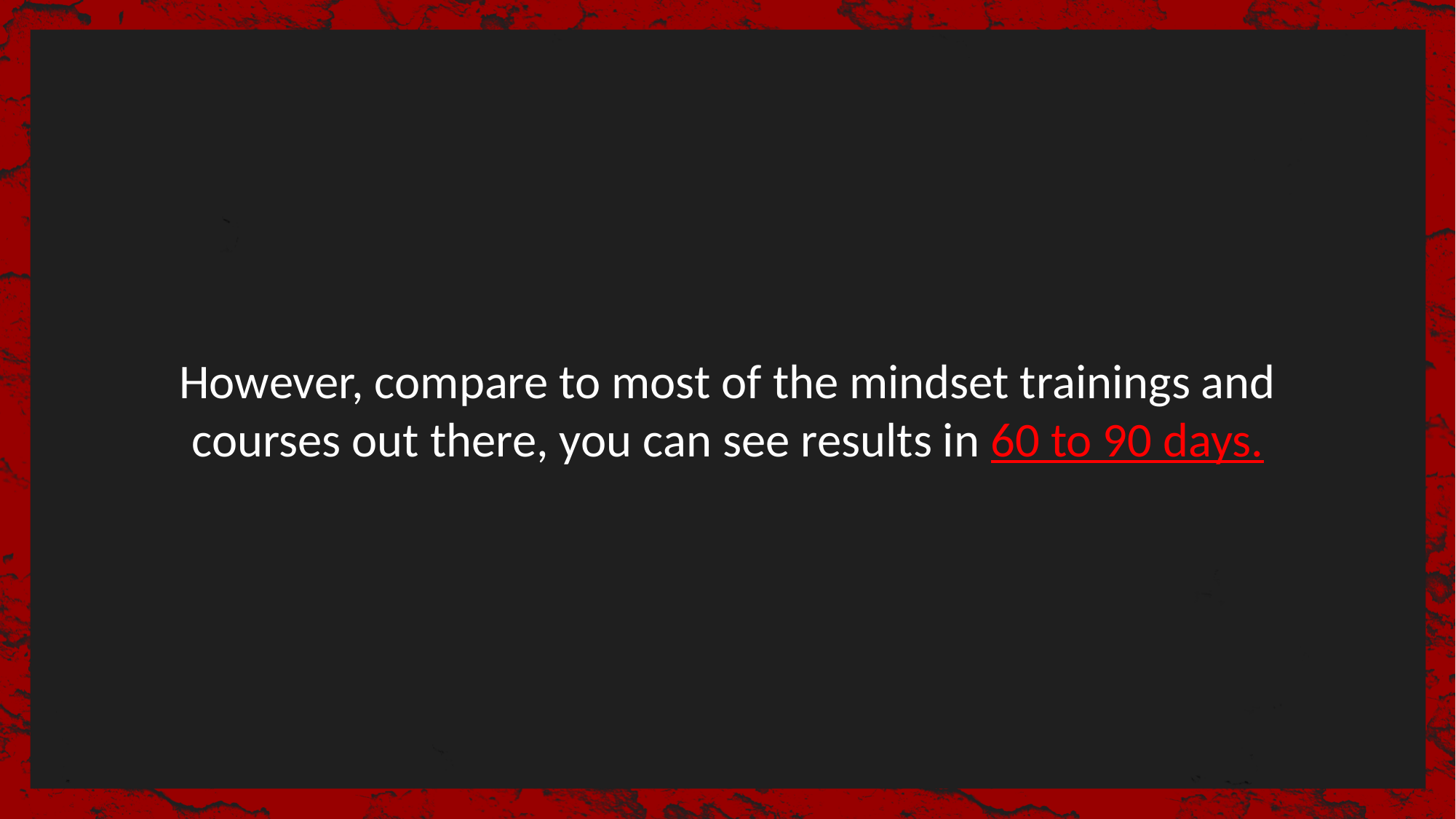

However, compare to most of the mindset trainings and courses out there, you can see results in 60 to 90 days.